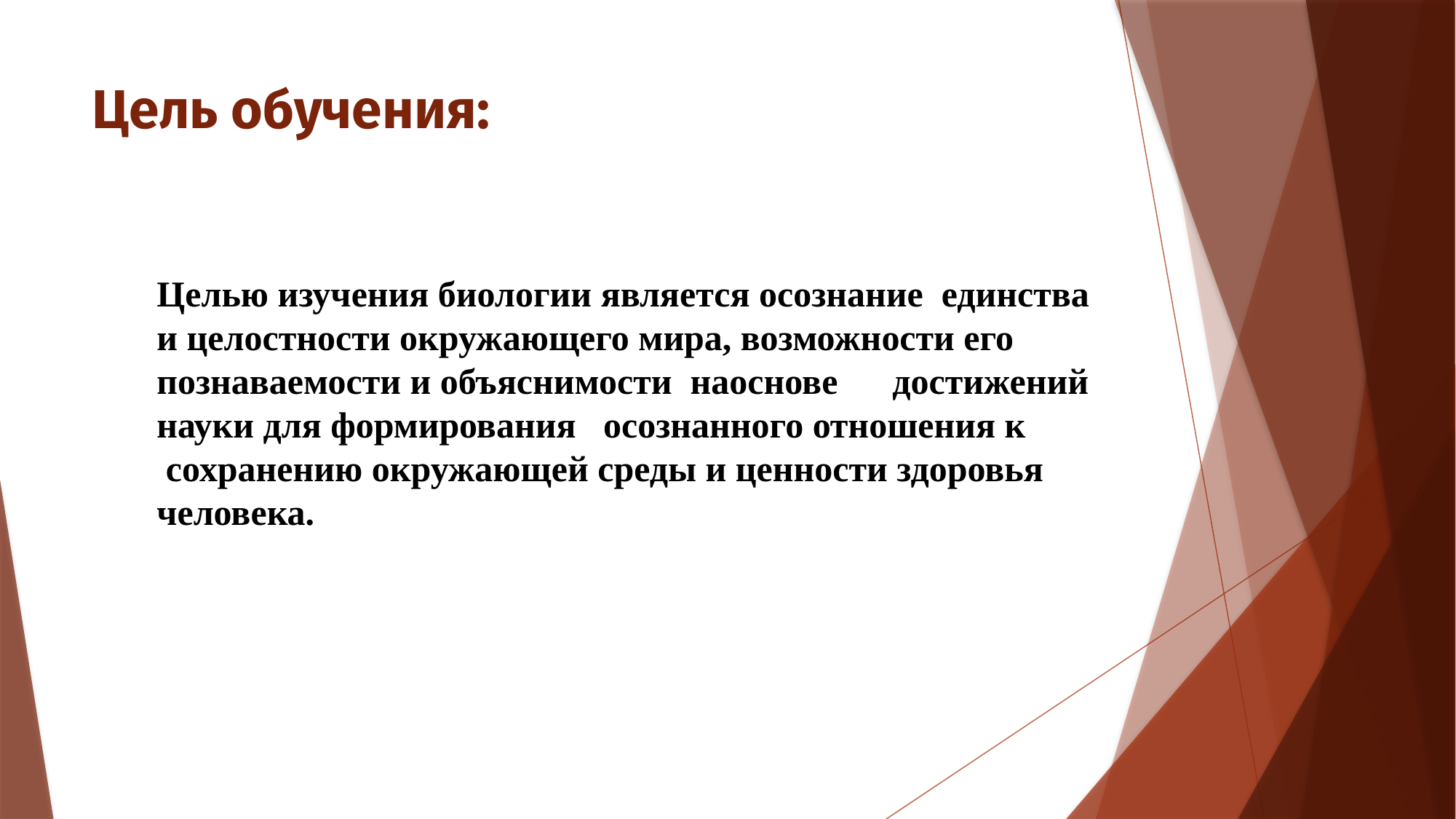

# Цель обучения:

Целью изучения биологии является осознание  единства и целостности окружающего мира, возможности его познаваемости и объяснимости  наоснове      достижений науки для формирования   осознанного отношения к  сохранению окружающей среды и ценности здоровья человека.